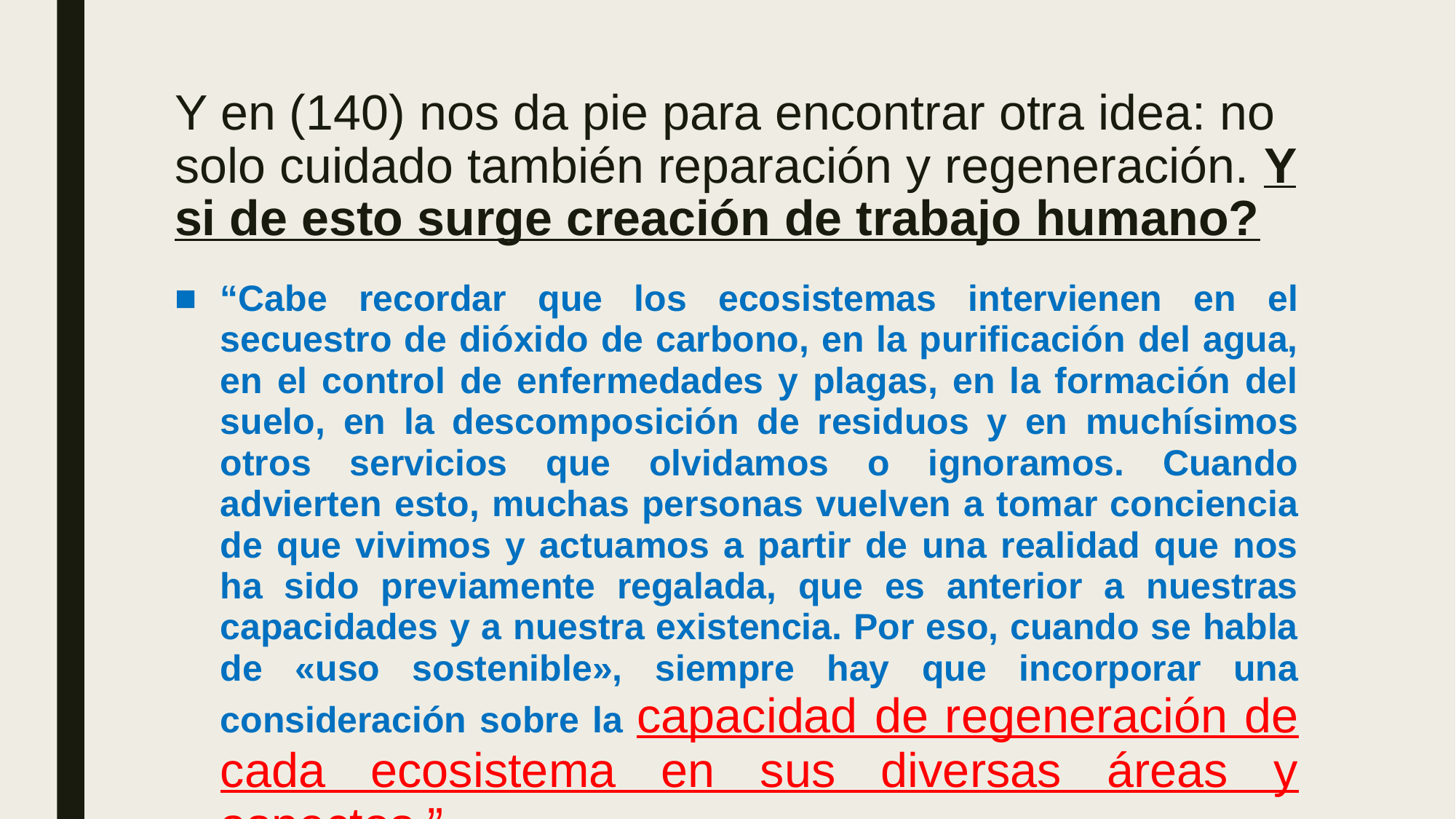

# Y en (140) nos da pie para encontrar otra idea: no solo cuidado también reparación y regeneración. Y si de esto surge creación de trabajo humano?
“Cabe recordar que los ecosistemas intervienen en el secuestro de dióxido de carbono, en la purificación del agua, en el control de enfermedades y plagas, en la formación del suelo, en la descomposición de residuos y en muchísimos otros servicios que olvidamos o ignoramos. Cuando advierten esto, muchas personas vuelven a tomar conciencia de que vivimos y actuamos a partir de una realidad que nos ha sido previamente regalada, que es anterior a nuestras capacidades y a nuestra existencia. Por eso, cuando se habla de «uso sostenible», siempre hay que incorporar una consideración sobre la capacidad de regeneración de cada ecosistema en sus diversas áreas y aspectos.”